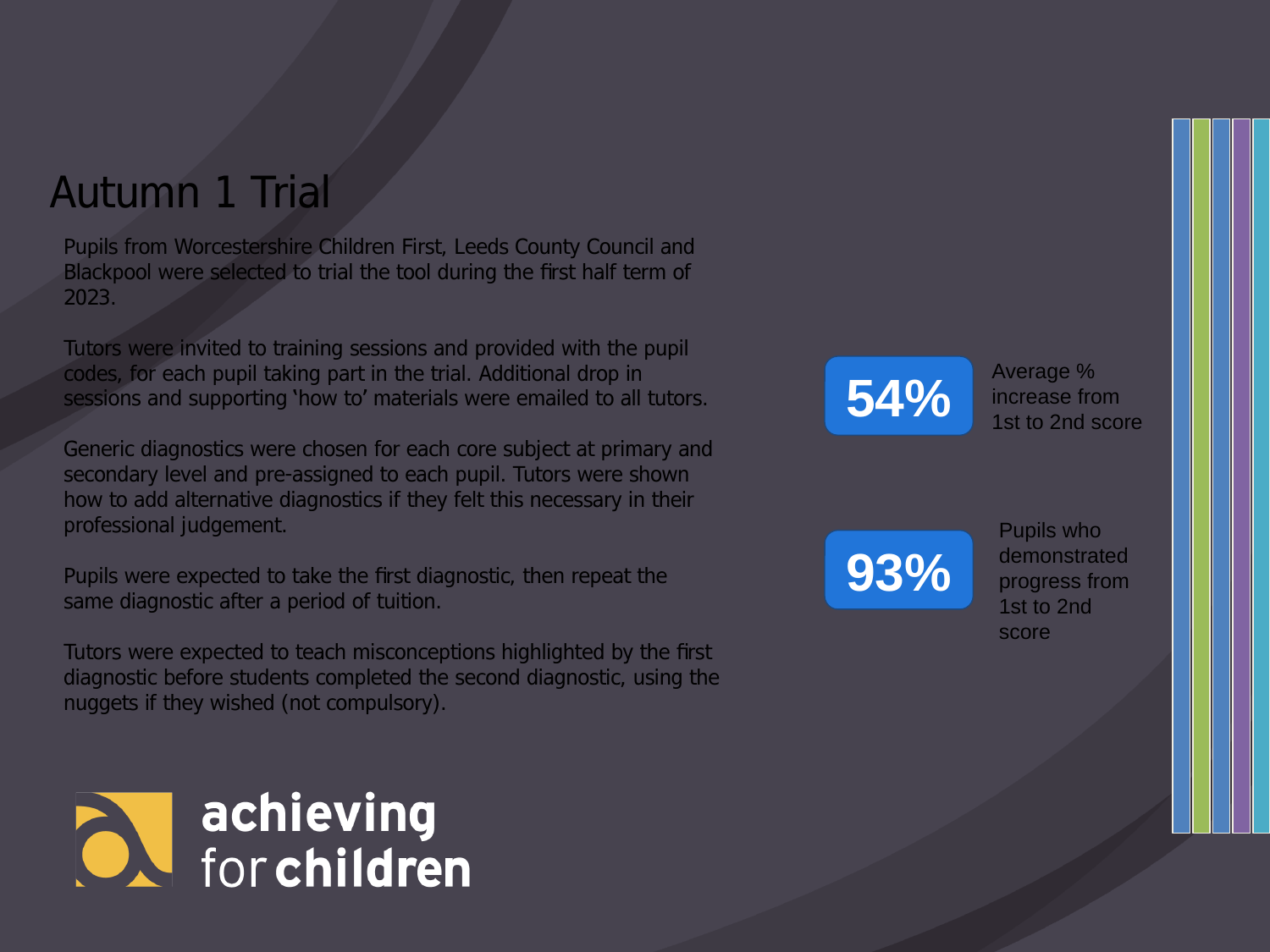

Autumn 1 Trial
Pupils from Worcestershire Children First, Leeds County Council and Blackpool were selected to trial the tool during the first half term of 2023.

Tutors were invited to training sessions and provided with the pupil codes, for each pupil taking part in the trial. Additional drop in sessions and supporting ‘how to’ materials were emailed to all tutors.

Generic diagnostics were chosen for each core subject at primary and secondary level and pre-assigned to each pupil. Tutors were shown how to add alternative diagnostics if they felt this necessary in their professional judgement.

Pupils were expected to take the first diagnostic, then repeat the same diagnostic after a period of tuition.

Tutors were expected to teach misconceptions highlighted by the first diagnostic before students completed the second diagnostic, using the nuggets if they wished (not compulsory).

Average % increase from 1st to 2nd score
54%
Pupils who demonstrated progress from 1st to 2nd score
93%